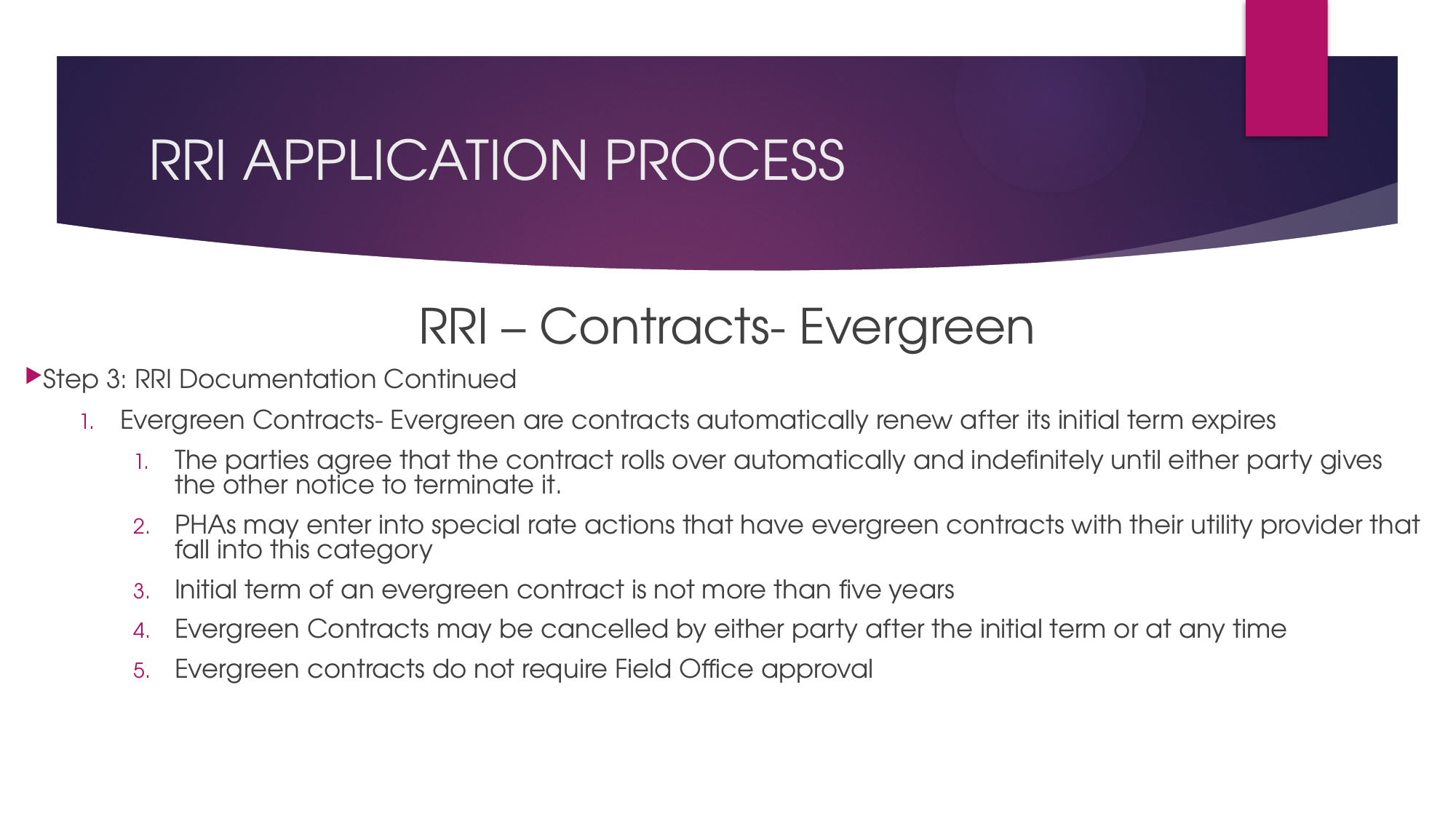

# RRI APPLICATION PROCESS
RRI – Contracts- Evergreen
Step 3: RRI Documentation Continued
Evergreen Contracts- Evergreen are contracts automatically renew after its initial term expires
The parties agree that the contract rolls over automatically and indefinitely until either party gives the other notice to terminate it.
PHAs may enter into special rate actions that have evergreen contracts with their utility provider that fall into this category
Initial term of an evergreen contract is not more than five years
Evergreen Contracts may be cancelled by either party after the initial term or at any time
Evergreen contracts do not require Field Office approval